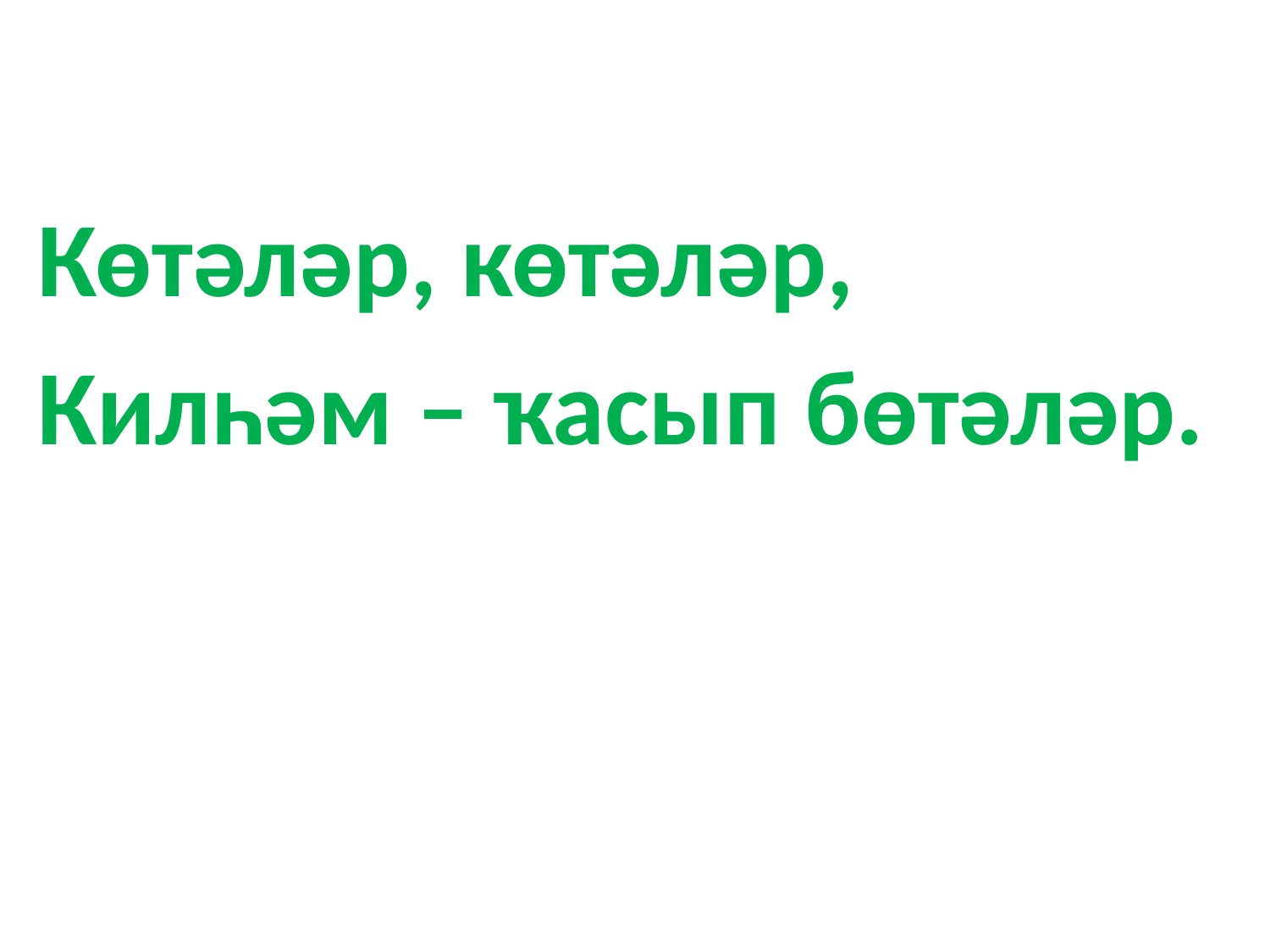

Көтәләр, көтәләр,
Килһәм – ҡасып бөтәләр.
#